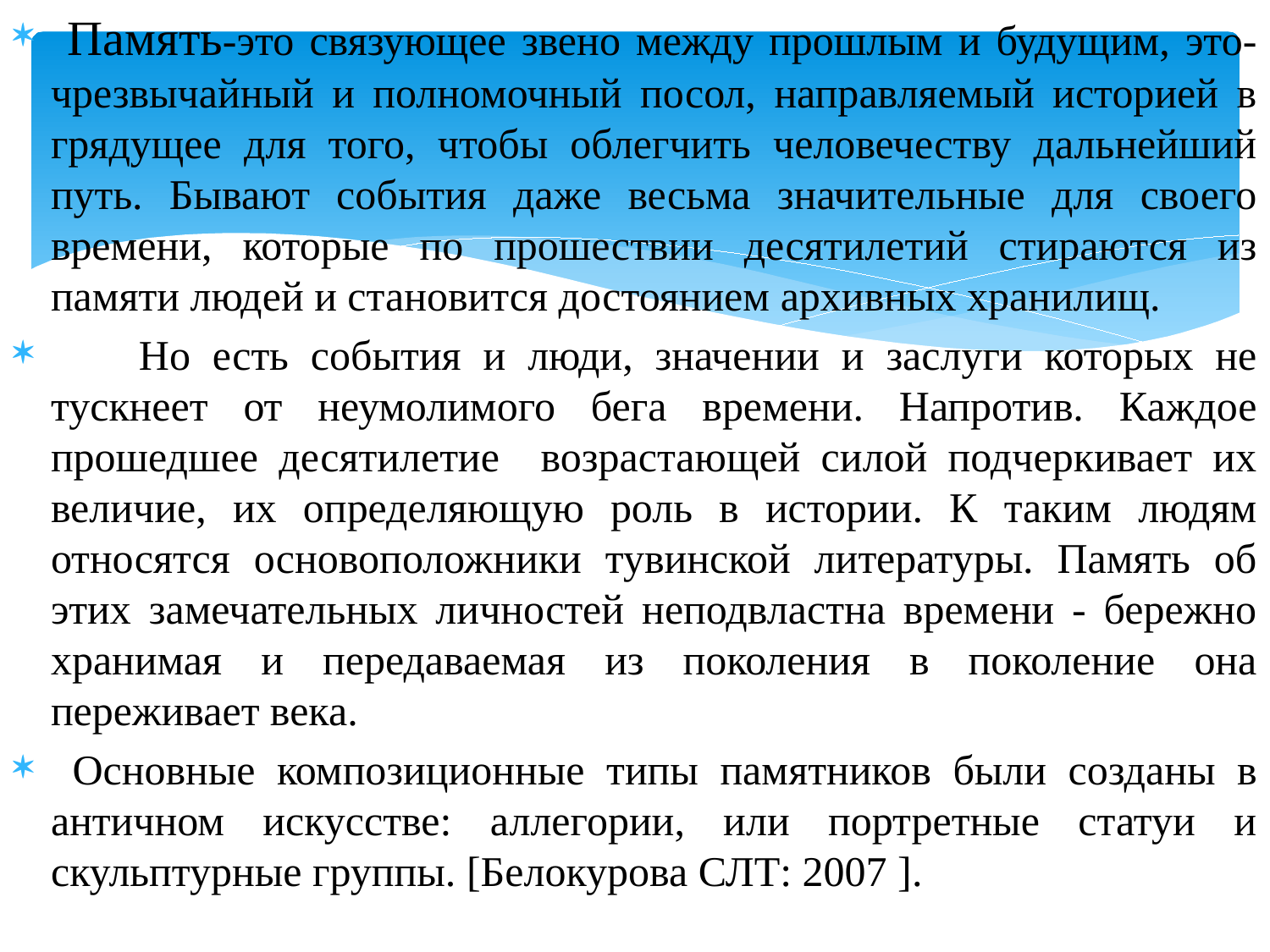

Память-это связующее звено между прошлым и будущим, это-чрезвычайный и полномочный посол, направляемый историей в грядущее для того, чтобы облегчить человечеству дальнейший путь. Бывают события даже весьма значительные для своего времени, которые по прошествии десятилетий стираются из памяти людей и становится достоянием архивных хранилищ.
    Но есть события и люди, значении и заслуги которых не тускнеет от неумолимого бега времени. Напротив. Каждое прошедшее десятилетие  возрастающей силой подчеркивает их величие, их определяющую роль в истории. К таким людям относятся основоположники тувинской литературы. Память об этих замечательных личностей неподвластна времени - бережно хранимая и передаваемая из поколения в поколение она переживает века.
 Основные композиционные типы памятников были созданы в античном искусстве: аллегории, или портретные статуи и скульптурные группы. [Белокурова СЛТ: 2007 ].